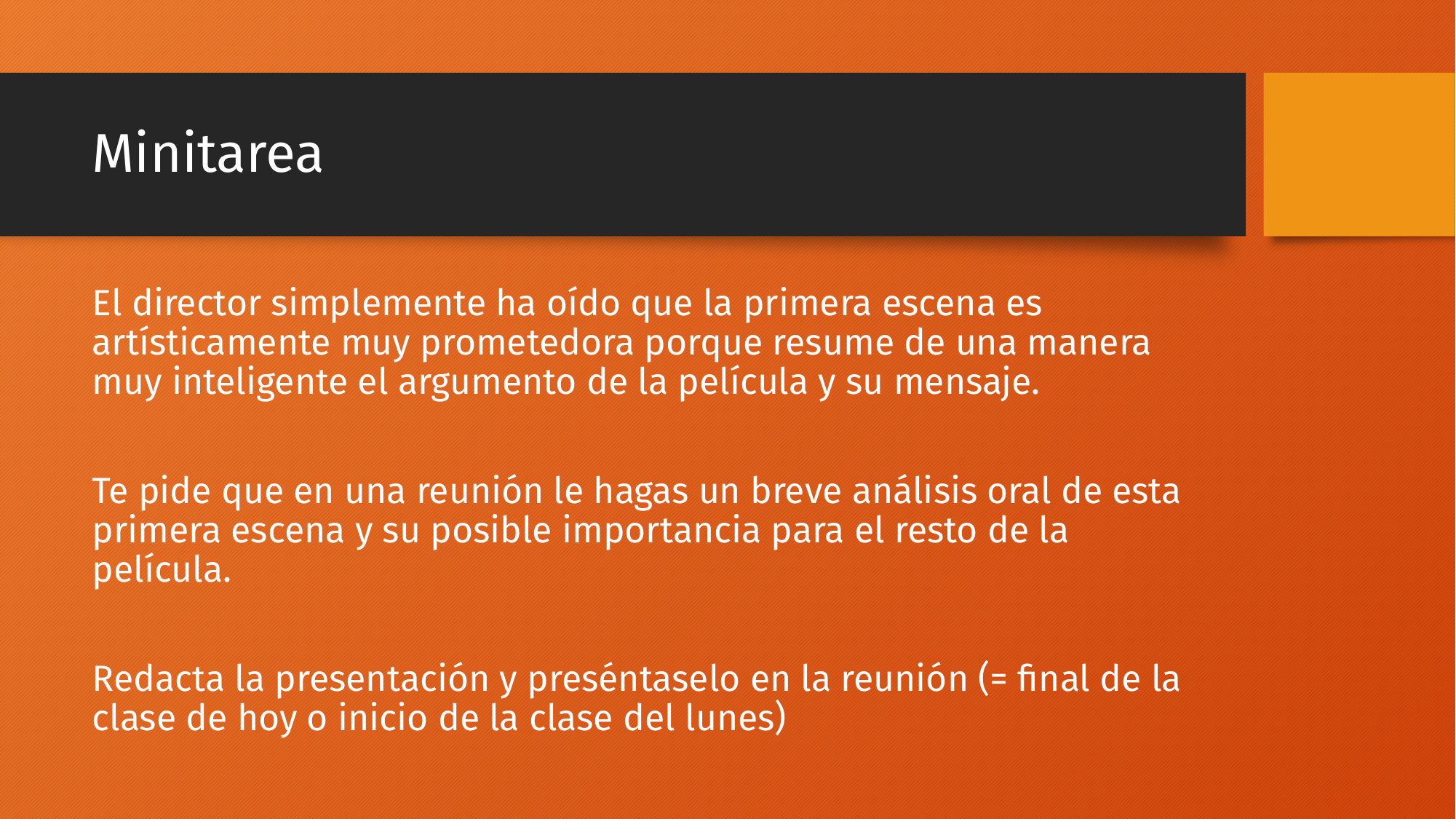

# Minitarea
El director simplemente ha oído que la primera escena es artísticamente muy prometedora porque resume de una manera muy inteligente el argumento de la película y su mensaje.

Te pide que en una reunión le hagas un breve análisis oral de esta primera escena y su posible importancia para el resto de la película.

Redacta la presentación y preséntaselo en la reunión (= final de la clase de hoy o inicio de la clase del lunes)